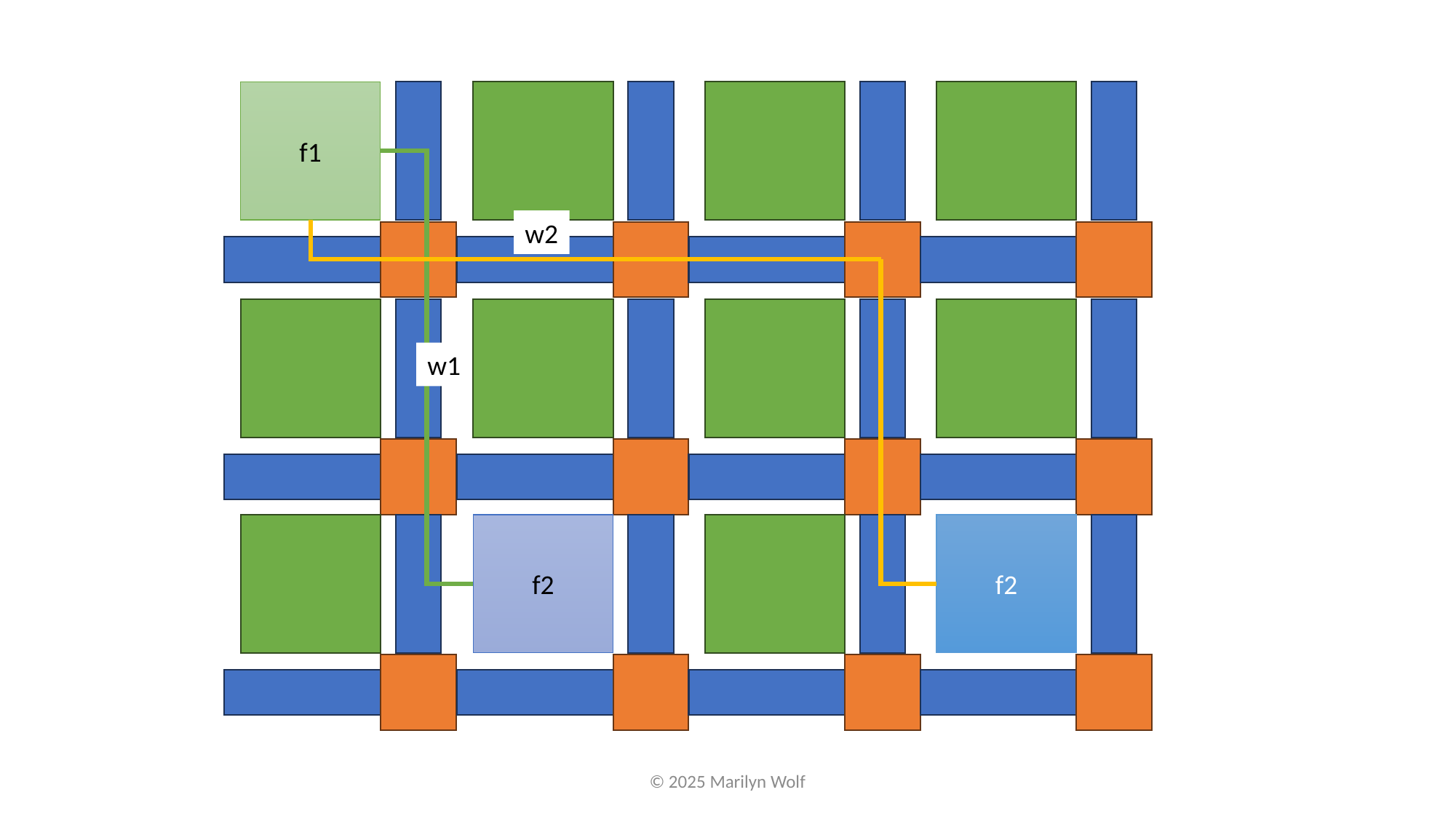

f1

w2

w1

f2

f2

© 2025 Marilyn Wolf